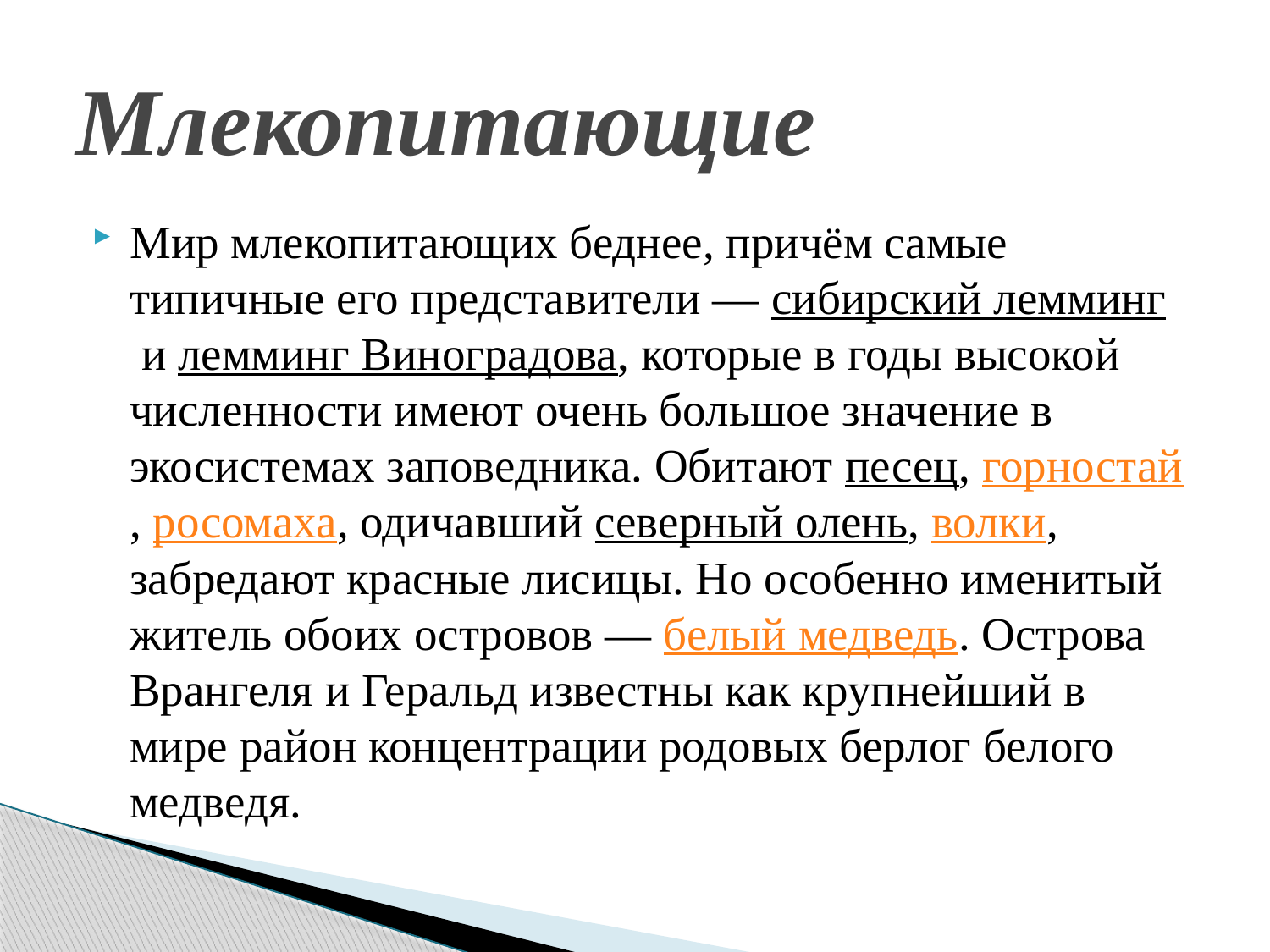

# Млекопитающие
Мир млекопитающих беднее, причём самые типичные его представители — сибирский лемминг и лемминг Виноградова, которые в годы высокой численности имеют очень большое значение в экосистемах заповедника. Обитают песец, горностай, росомаха, одичавший северный олень, волки, забредают красные лисицы. Но особенно именитый житель обоих островов — белый медведь. Острова Врангеля и Геральд известны как крупнейший в мире район концентрации родовых берлог белого медведя.